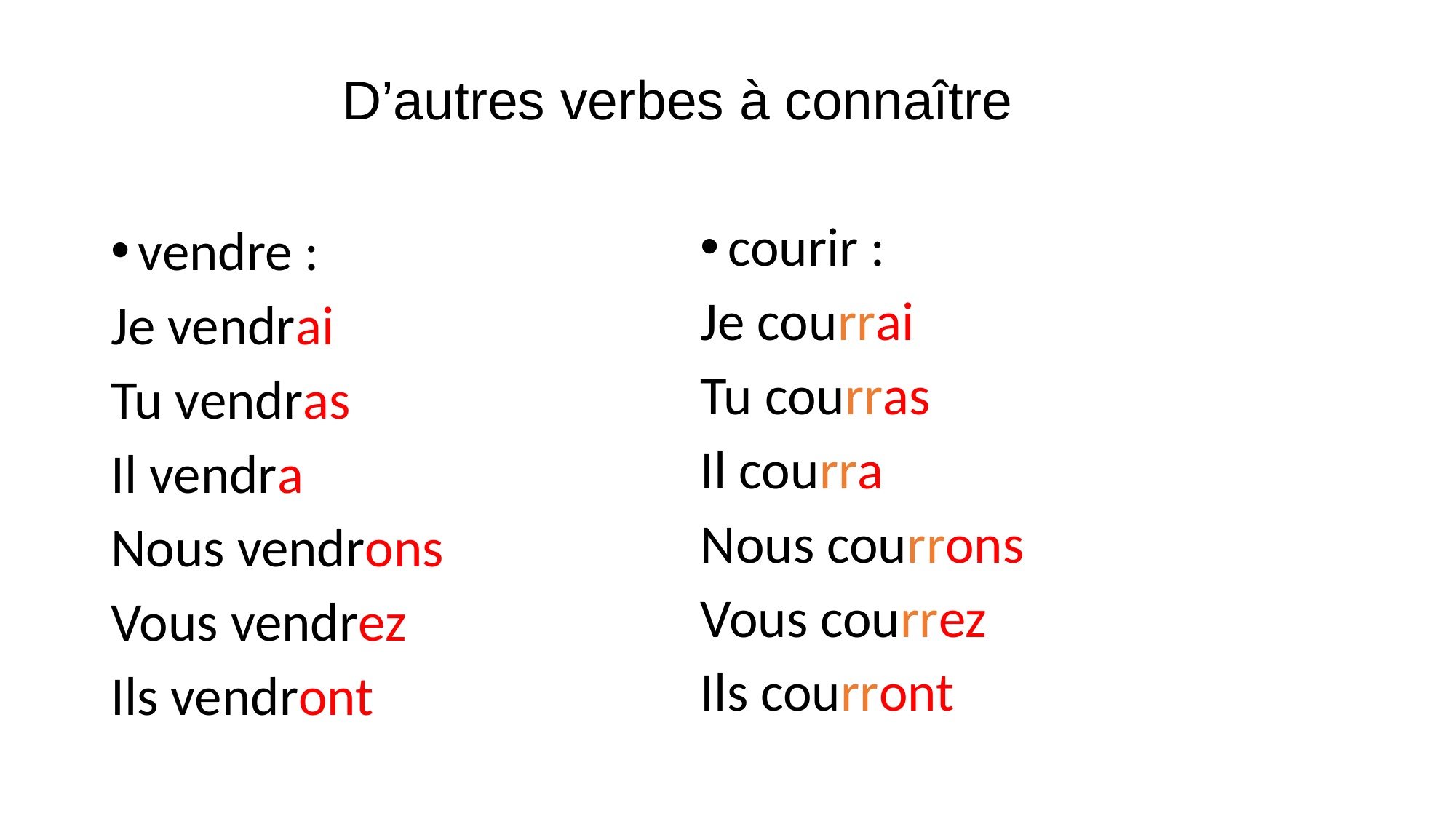

D’autres verbes à connaître
courir :
Je courrai
Tu courras
Il courra
Nous courrons
Vous courrez
Ils courront

vendre :
Je vendrai
Tu vendras
Il vendra
Nous vendrons
Vous vendrez
Ils vendront